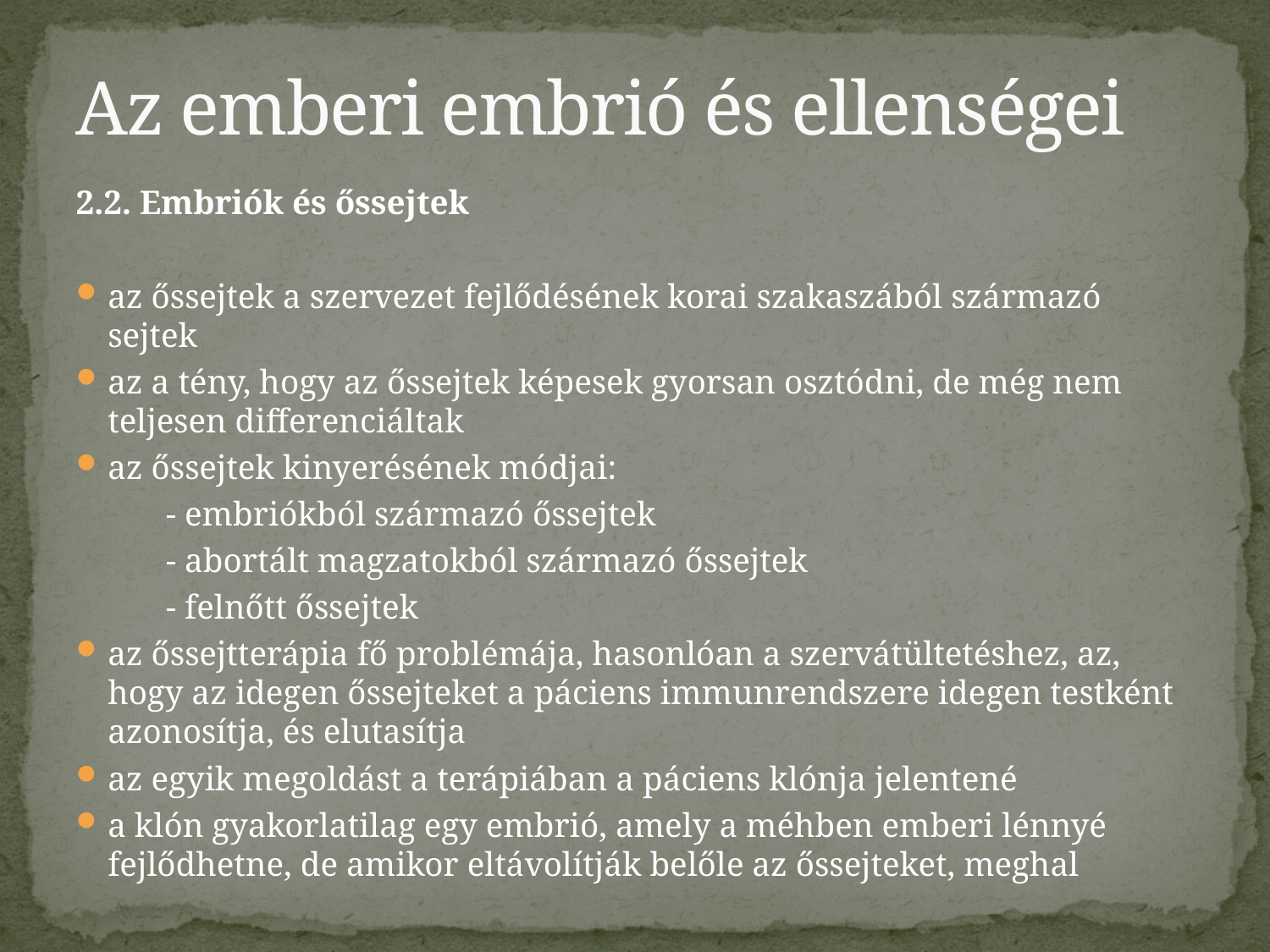

# Az emberi embrió és ellenségei
2.2. Embriók és őssejtek

az őssejtek a szervezet fejlődésének korai szakaszából származó sejtek
az a tény, hogy az őssejtek képesek gyorsan osztódni, de még nem teljesen differenciáltak
az őssejtek kinyerésének módjai:
	- embriókból származó őssejtek
	- abortált magzatokból származó őssejtek
	- felnőtt őssejtek
az őssejtterápia fő problémája, hasonlóan a szervátültetéshez, az, hogy az idegen őssejteket a páciens immunrendszere idegen testként azonosítja, és elutasítja
az egyik megoldást a terápiában a páciens klónja jelentené
a klón gyakorlatilag egy embrió, amely a méhben emberi lénnyé fejlődhetne, de amikor eltávolítják belőle az őssejteket, meghal